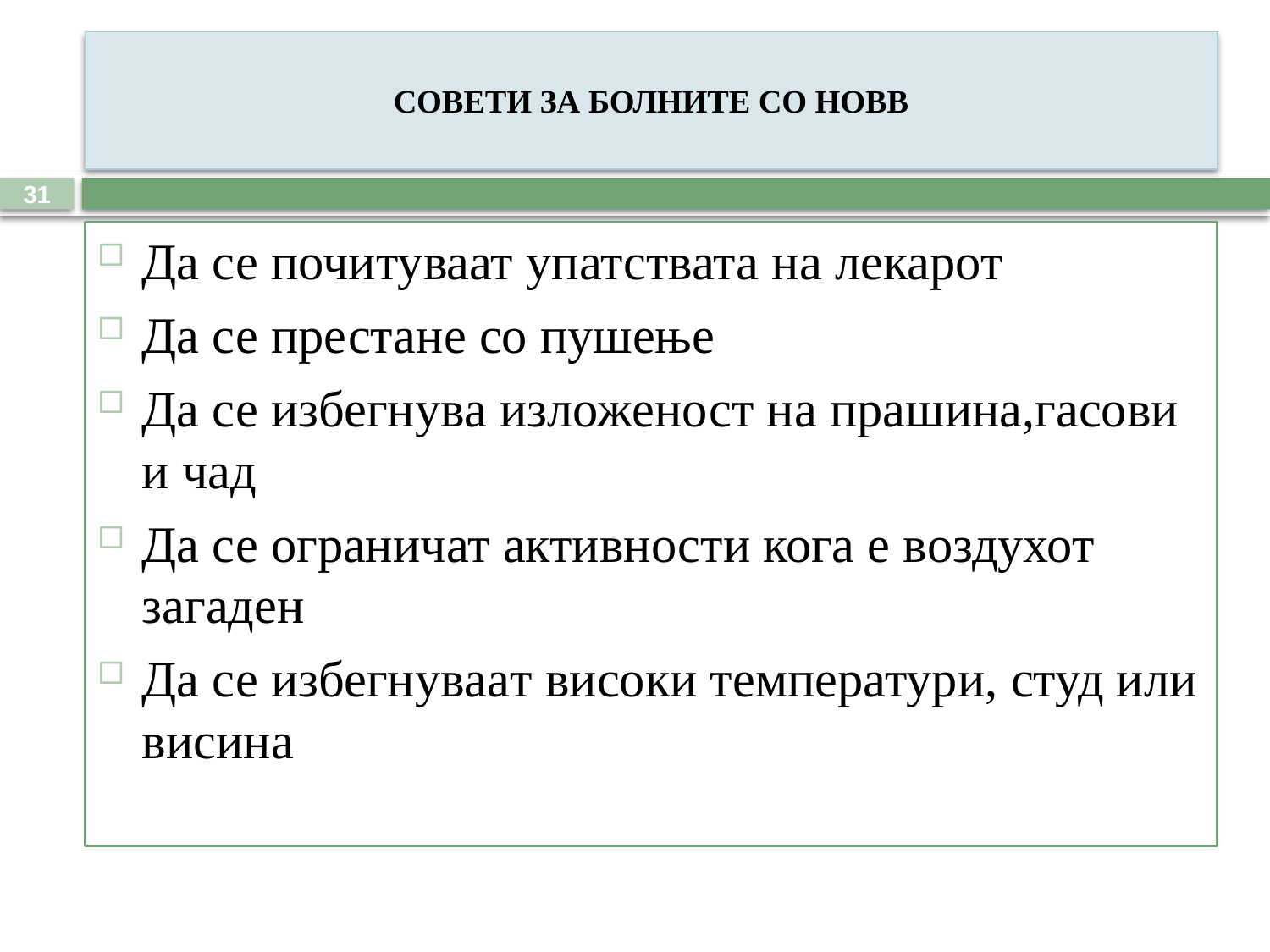

# СОВЕТИ ЗА БОЛНИТЕ СО НОВВ
31
Да се почитуваат упатствата на лекарот
Да се престане со пушење
Да се избегнува изложеност на прашина,гасови и чад
Да се ограничат активности кога е воздухот загаден
Да се избегнуваaт високи температури, студ или висина